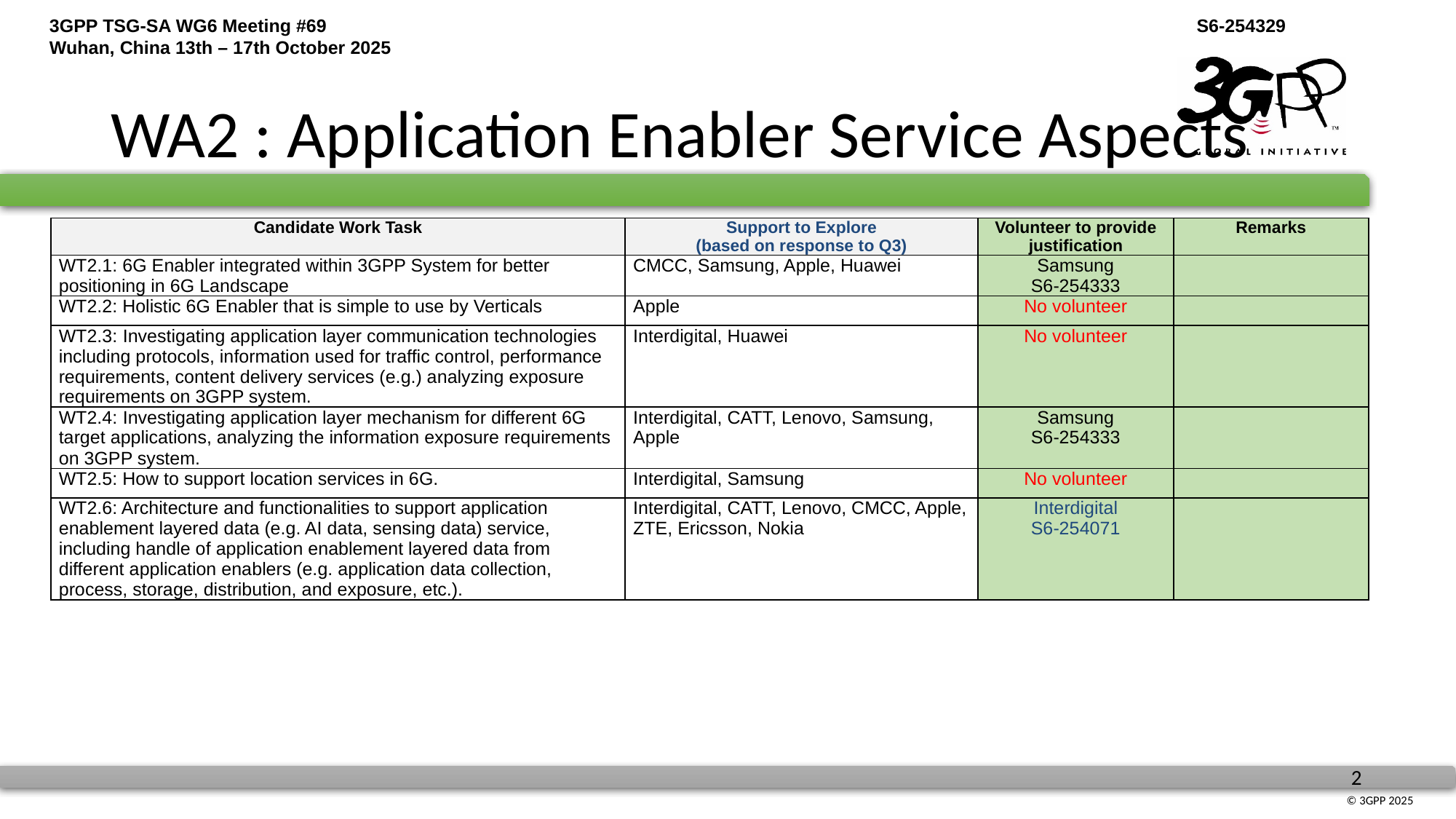

# WA2 : Application Enabler Service Aspects
| Candidate Work Task | Support to Explore (based on response to Q3) | Volunteer to provide justification | Remarks |
| --- | --- | --- | --- |
| WT2.1: 6G Enabler integrated within 3GPP System for better positioning in 6G Landscape | CMCC, Samsung, Apple, Huawei | Samsung S6-254333 |  |
| WT2.2: Holistic 6G Enabler that is simple to use by Verticals | Apple | No volunteer |  |
| WT2.3: Investigating application layer communication technologies including protocols, information used for traffic control, performance requirements, content delivery services (e.g.) analyzing exposure requirements on 3GPP system. | Interdigital, Huawei | No volunteer |  |
| WT2.4: Investigating application layer mechanism for different 6G target applications, analyzing the information exposure requirements on 3GPP system. | Interdigital, CATT, Lenovo, Samsung, Apple | Samsung S6-254333 |  |
| WT2.5: How to support location services in 6G. | Interdigital, Samsung | No volunteer |  |
| WT2.6: Architecture and functionalities to support application enablement layered data (e.g. AI data, sensing data) service, including handle of application enablement layered data from different application enablers (e.g. application data collection, process, storage, distribution, and exposure, etc.). | Interdigital, CATT, Lenovo, CMCC, Apple, ZTE, Ericsson, Nokia | Interdigital S6-254071 |  |